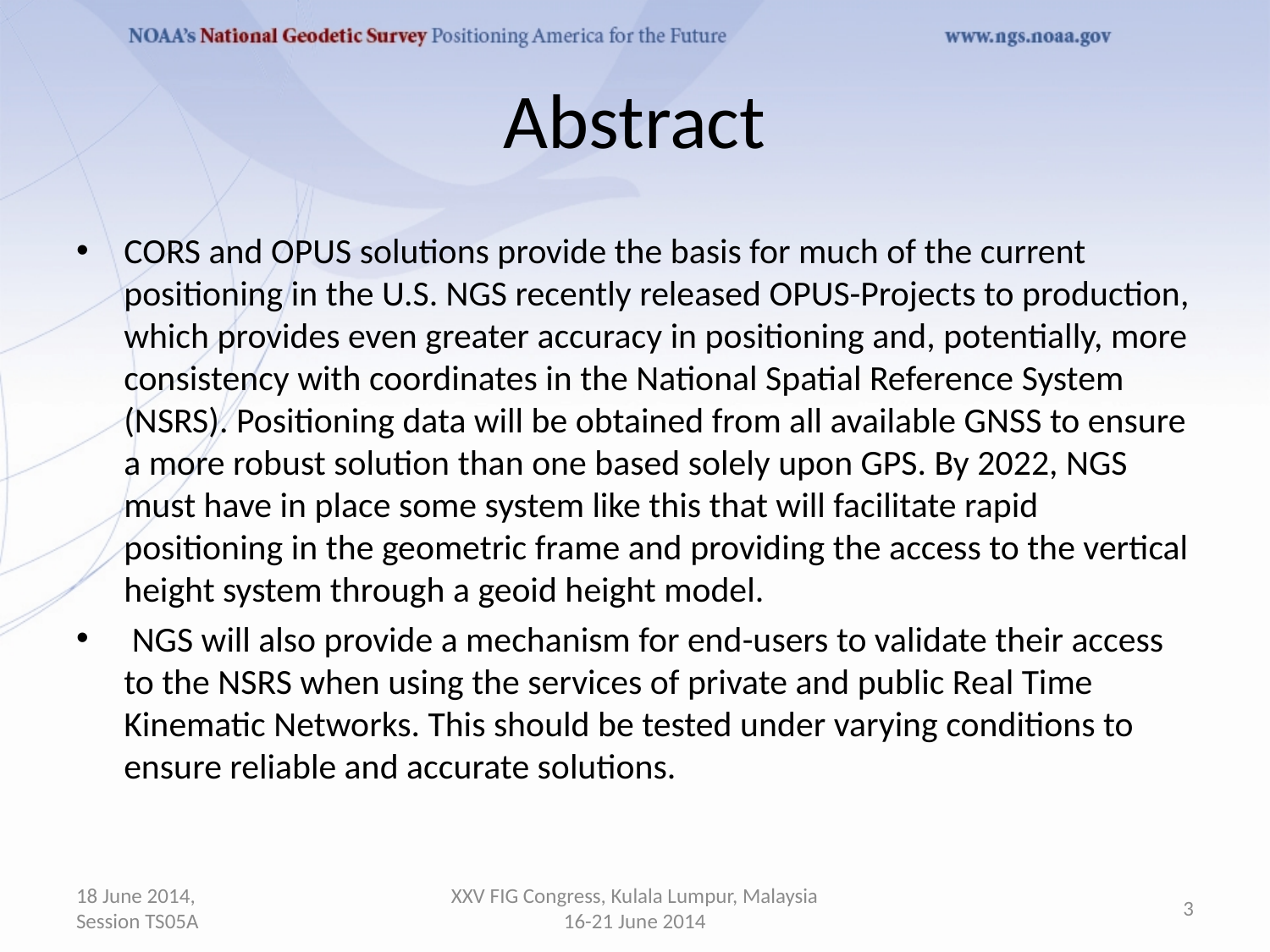

# Abstract
CORS and OPUS solutions provide the basis for much of the current positioning in the U.S. NGS recently released OPUS-Projects to production, which provides even greater accuracy in positioning and, potentially, more consistency with coordinates in the National Spatial Reference System (NSRS). Positioning data will be obtained from all available GNSS to ensure a more robust solution than one based solely upon GPS. By 2022, NGS must have in place some system like this that will facilitate rapid positioning in the geometric frame and providing the access to the vertical height system through a geoid height model.
 NGS will also provide a mechanism for end-users to validate their access to the NSRS when using the services of private and public Real Time Kinematic Networks. This should be tested under varying conditions to ensure reliable and accurate solutions.

18 June 2014,                         Session TS05A
XXV FIG Congress, Kulala Lumpur, Malaysia 16-21 June 2014
3